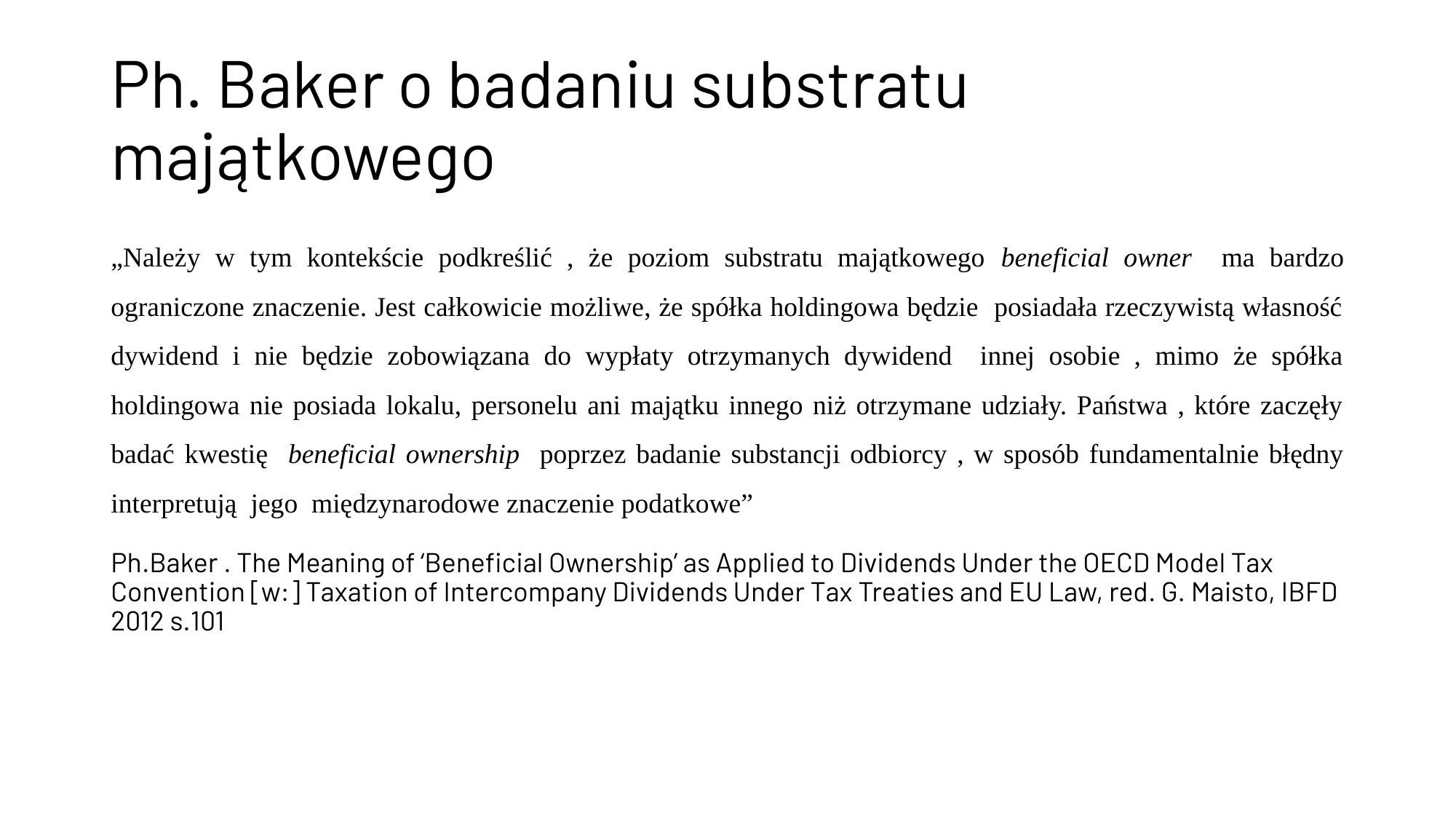

# Ph. Baker o badaniu substratu majątkowego
„Należy w tym kontekście podkreślić , że poziom substratu majątkowego beneficial owner  ma bardzo ograniczone znaczenie. Jest całkowicie możliwe, że spółka holdingowa będzie  posiadała rzeczywistą własność dywidend i nie będzie zobowiązana do wypłaty otrzymanych dywidend  innej osobie , mimo że spółka holdingowa nie posiada lokalu, personelu ani majątku innego niż otrzymane udziały. Państwa , które zaczęły badać kwestię  beneficial ownership  poprzez badanie substancji odbiorcy , w sposób fundamentalnie błędny interpretują  jego  międzynarodowe znaczenie podatkowe”
Ph.Baker . The Meaning of ‘Beneficial Ownership’ as Applied to Dividends Under the OECD Model Tax Convention [w:] Taxation of Intercompany Dividends Under Tax Treaties and EU Law, red. G. Maisto, IBFD 2012 s.101